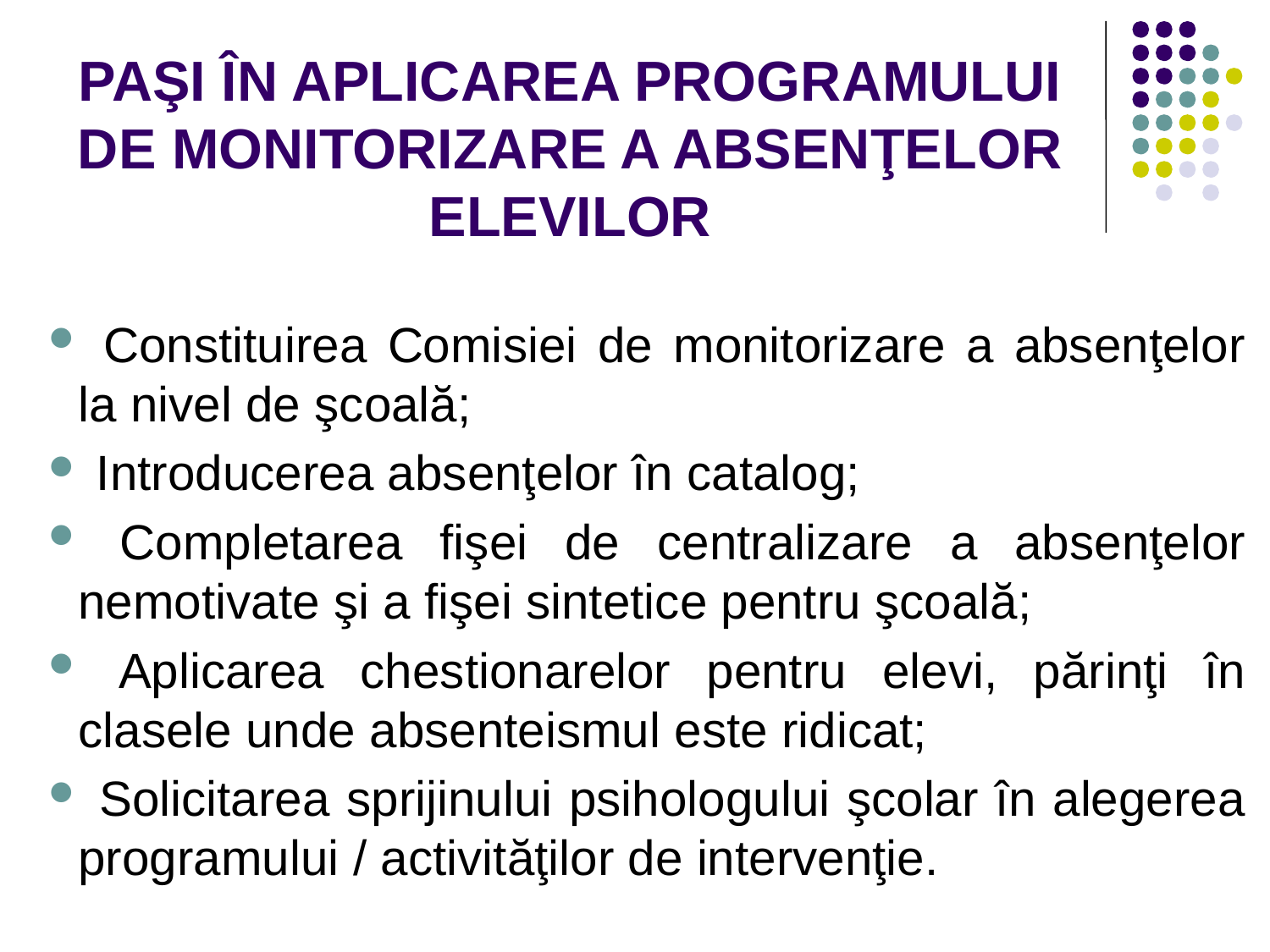

# PAŞI ÎN APLICAREA PROGRAMULUI DE MONITORIZARE A ABSENŢELOR ELEVILOR
 Constituirea Comisiei de monitorizare a absenţelor la nivel de şcoală;
 Introducerea absenţelor în catalog;
 Completarea fişei de centralizare a absenţelor nemotivate şi a fişei sintetice pentru şcoală;
 Aplicarea chestionarelor pentru elevi, părinţi în clasele unde absenteismul este ridicat;
 Solicitarea sprijinului psihologului şcolar în alegerea programului / activităţilor de intervenţie.